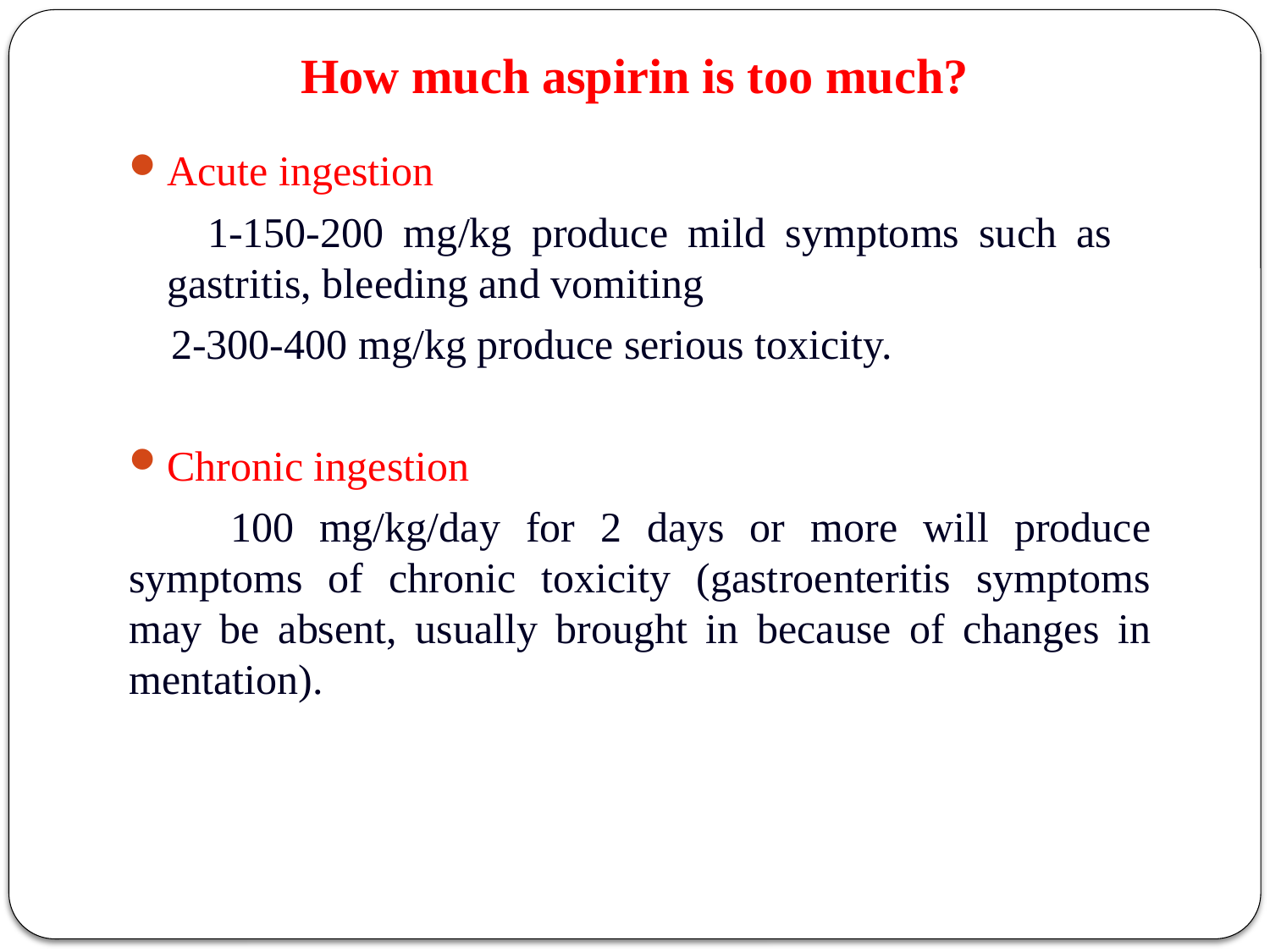

# How much aspirin is too much?
Acute ingestion
    1-150-200 mg/kg produce mild symptoms such as   gastritis, bleeding and vomiting
    2-300-400 mg/kg produce serious toxicity.

Chronic ingestion
    100 mg/kg/day for 2 days or more will produce symptoms of chronic toxicity (gastroenteritis symptoms may be absent, usually brought in because of changes in mentation).